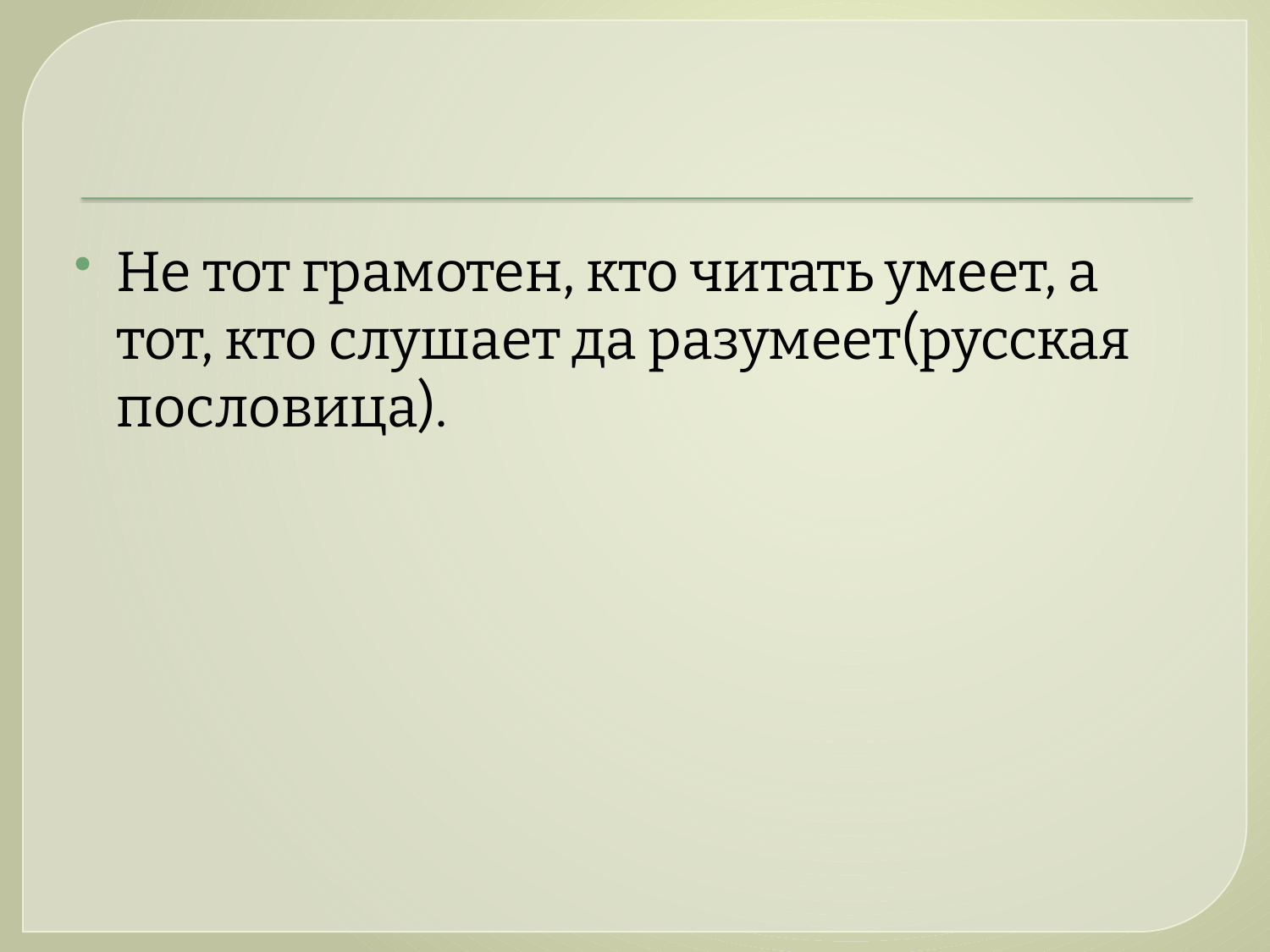

#
Не тот грамотен, кто читать умеет, а тот, кто слушает да разумеет(русская пословица).